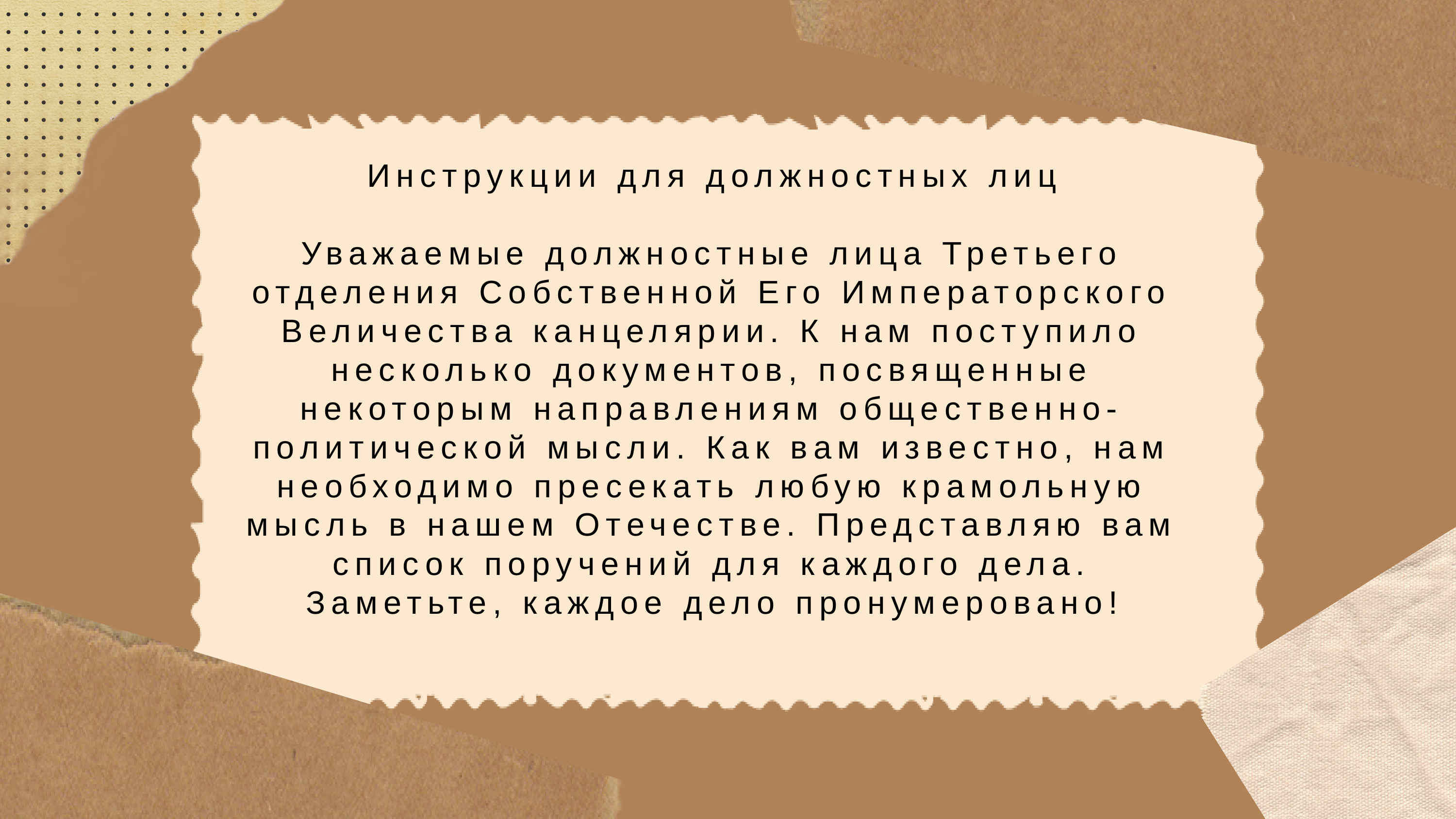

Инструкции для должностных лиц

Уважаемые должностные лица Третьего отделения Собственной Его Императорского Величества канцелярии. К нам поступило несколько документов, посвященные некоторым направлениям общественно-политической мысли. Как вам известно, нам необходимо пресекать любую крамольную мысль в нашем Отечестве. Представляю вам список поручений для каждого дела. Заметьте, каждое дело пронумеровано!